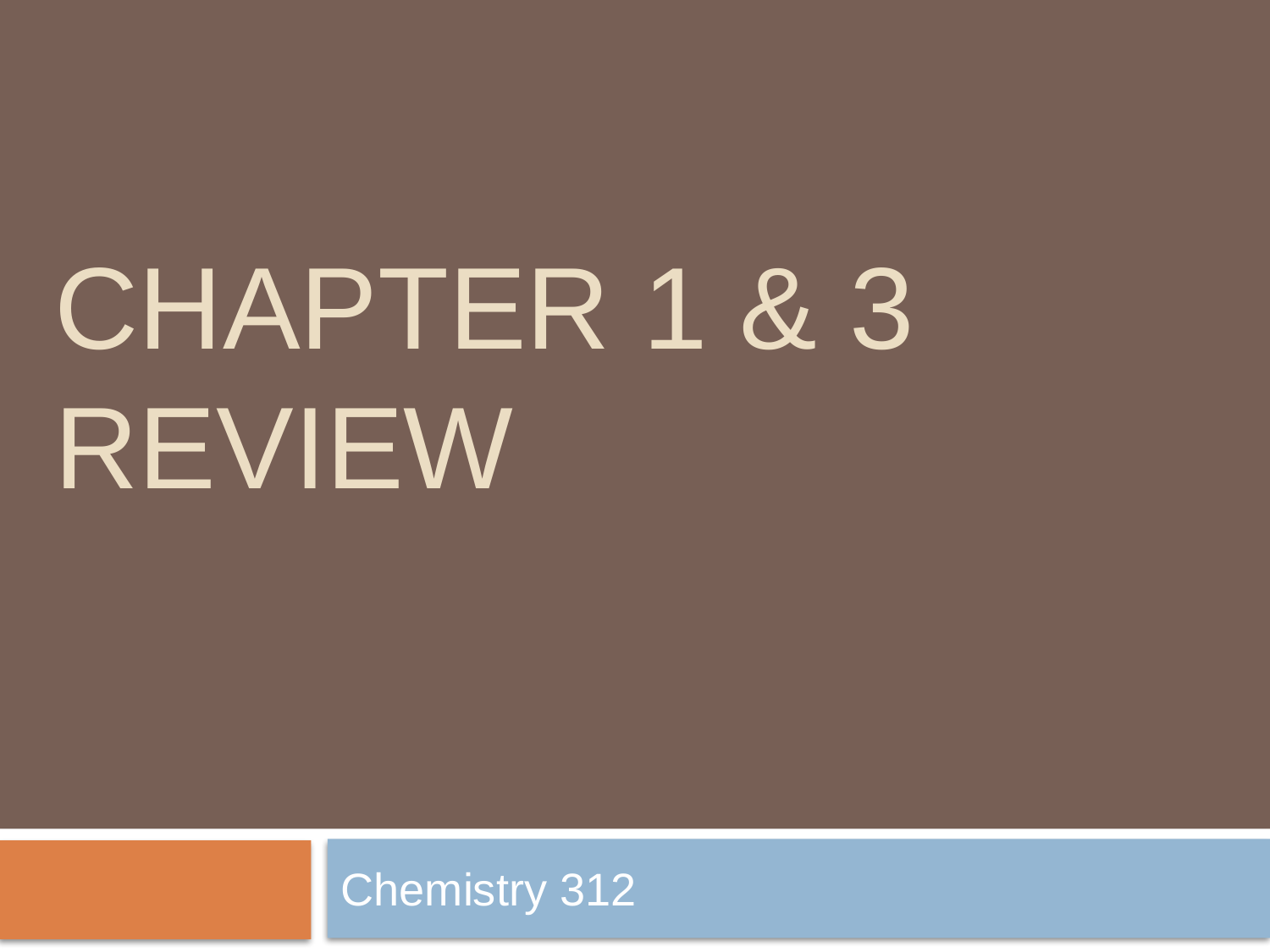

# Chapter 1 & 3 Review
Chemistry 312